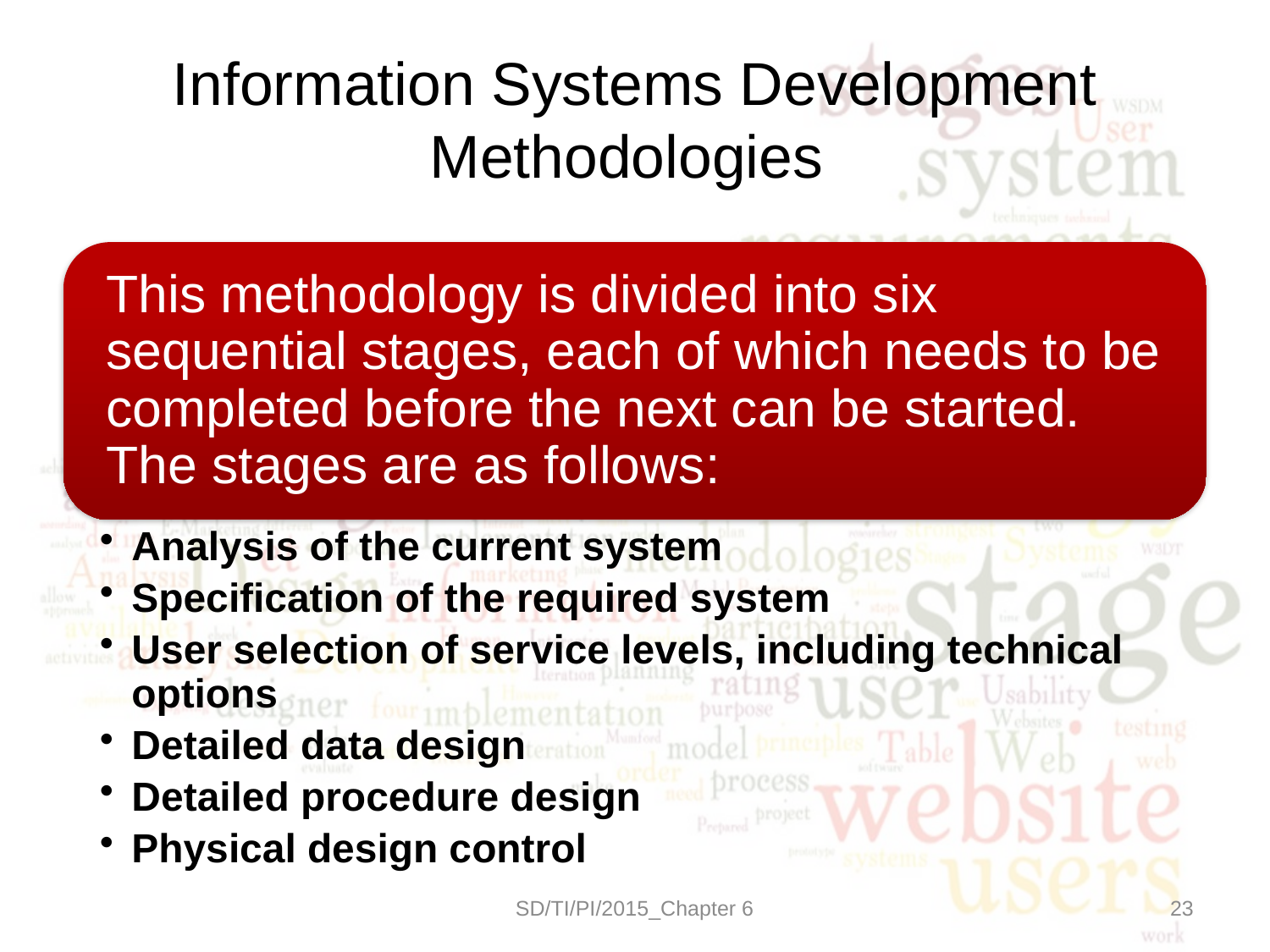

# Information Systems Development Methodologies
This methodology is divided into six sequential stages, each of which needs to be completed before the next can be started. The stages are as follows:
Analysis of the current system
Specification of the required system
User selection of service levels, including technical options
Detailed data design
Detailed procedure design
Physical design control
SD/TI/PI/2015_Chapter 6
23